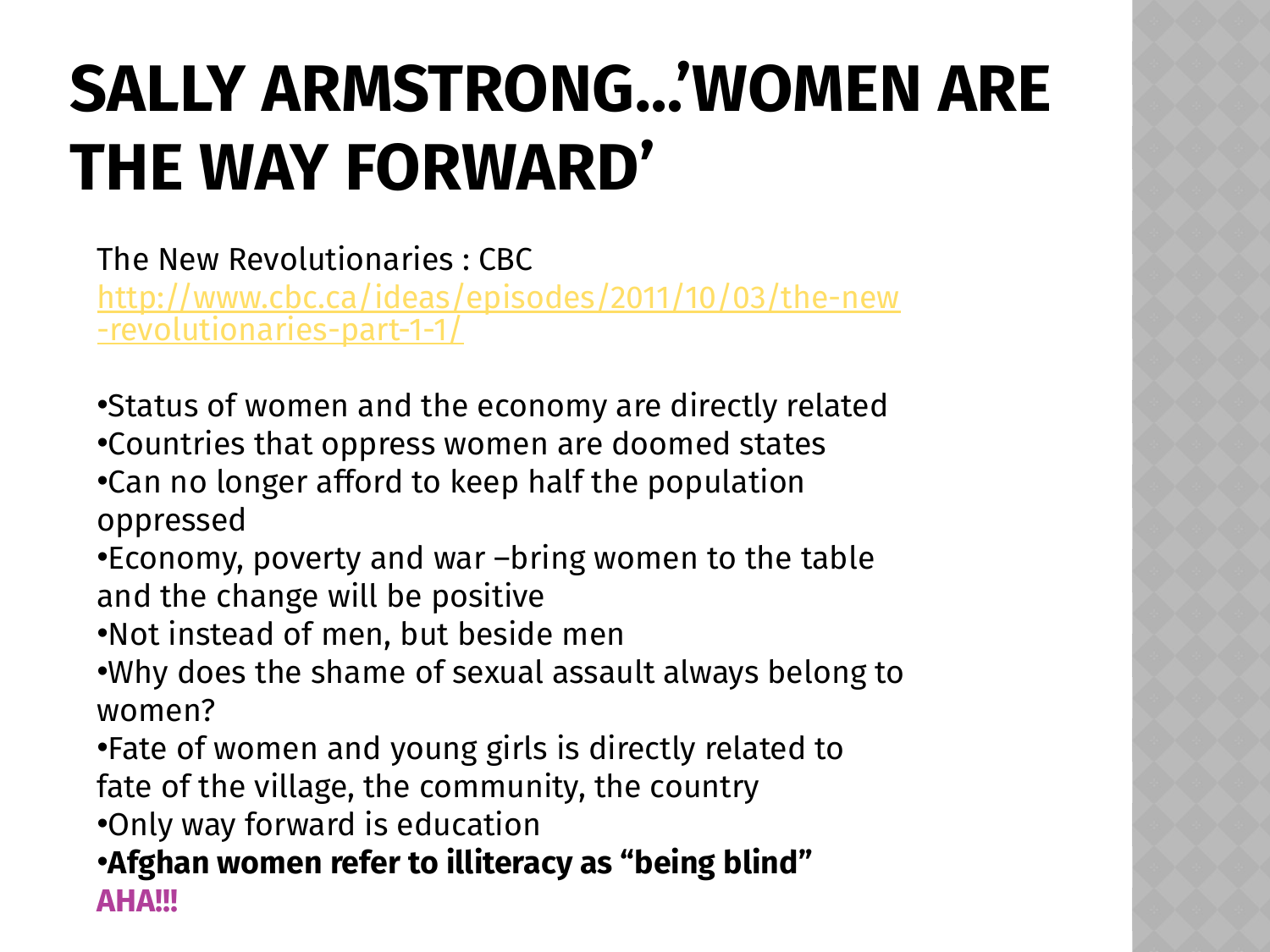

# Sally Armstrong…’WomeN are the Way Forward’
The New Revolutionaries : CBC
http://www.cbc.ca/ideas/episodes/2011/10/03/the-new-revolutionaries-part-1-1/

Status of women and the economy are directly related
Countries that oppress women are doomed states
Can no longer afford to keep half the population oppressed
Economy, poverty and war –bring women to the table and the change will be positive
Not instead of men, but beside men
Why does the shame of sexual assault always belong to women?
Fate of women and young girls is directly related to fate of the village, the community, the country
Only way forward is education
Afghan women refer to illiteracy as “being blind”   AHA!!!